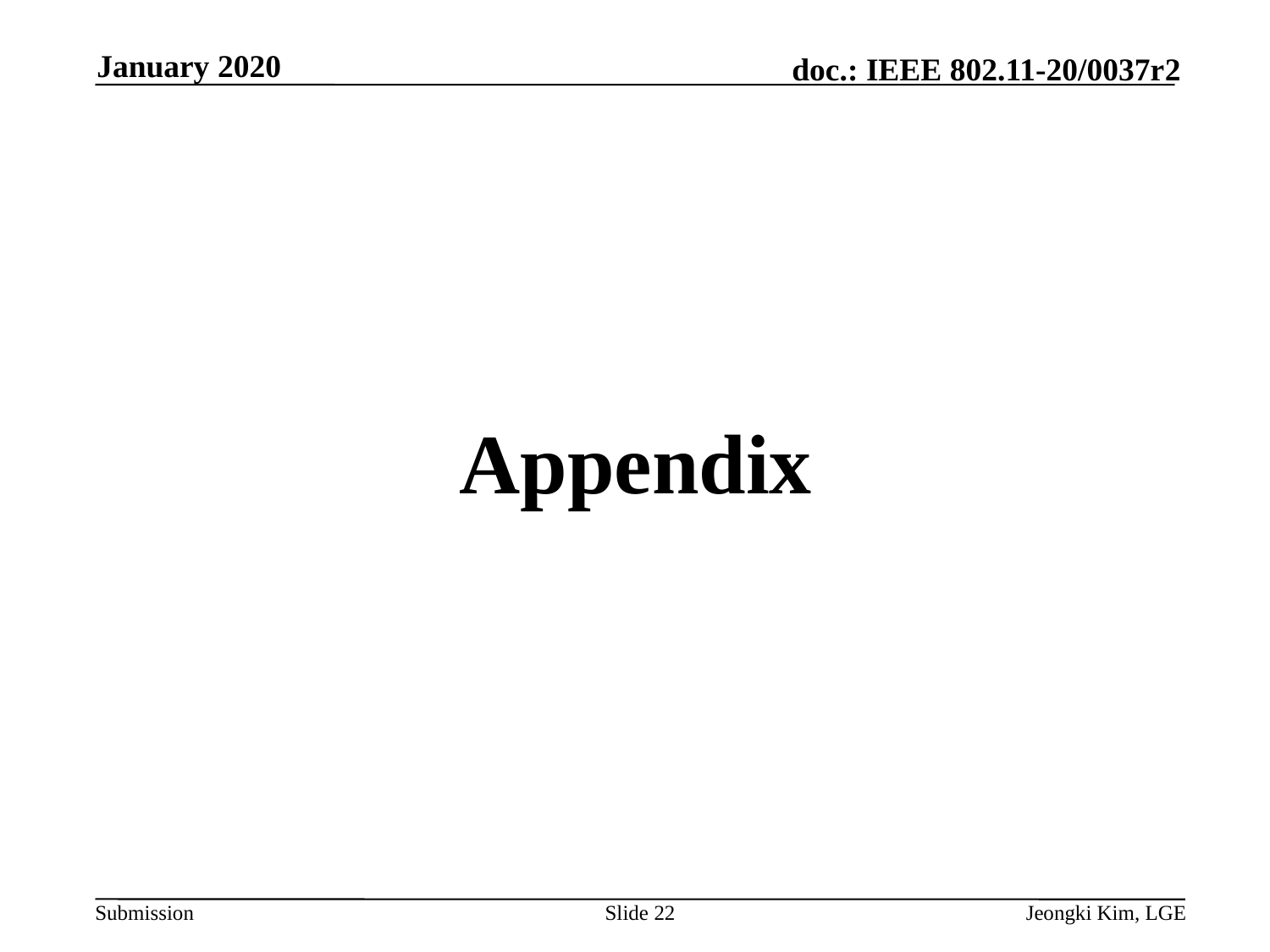

January 2020
# Appendix
Slide 22
Jeongki Kim, LGE